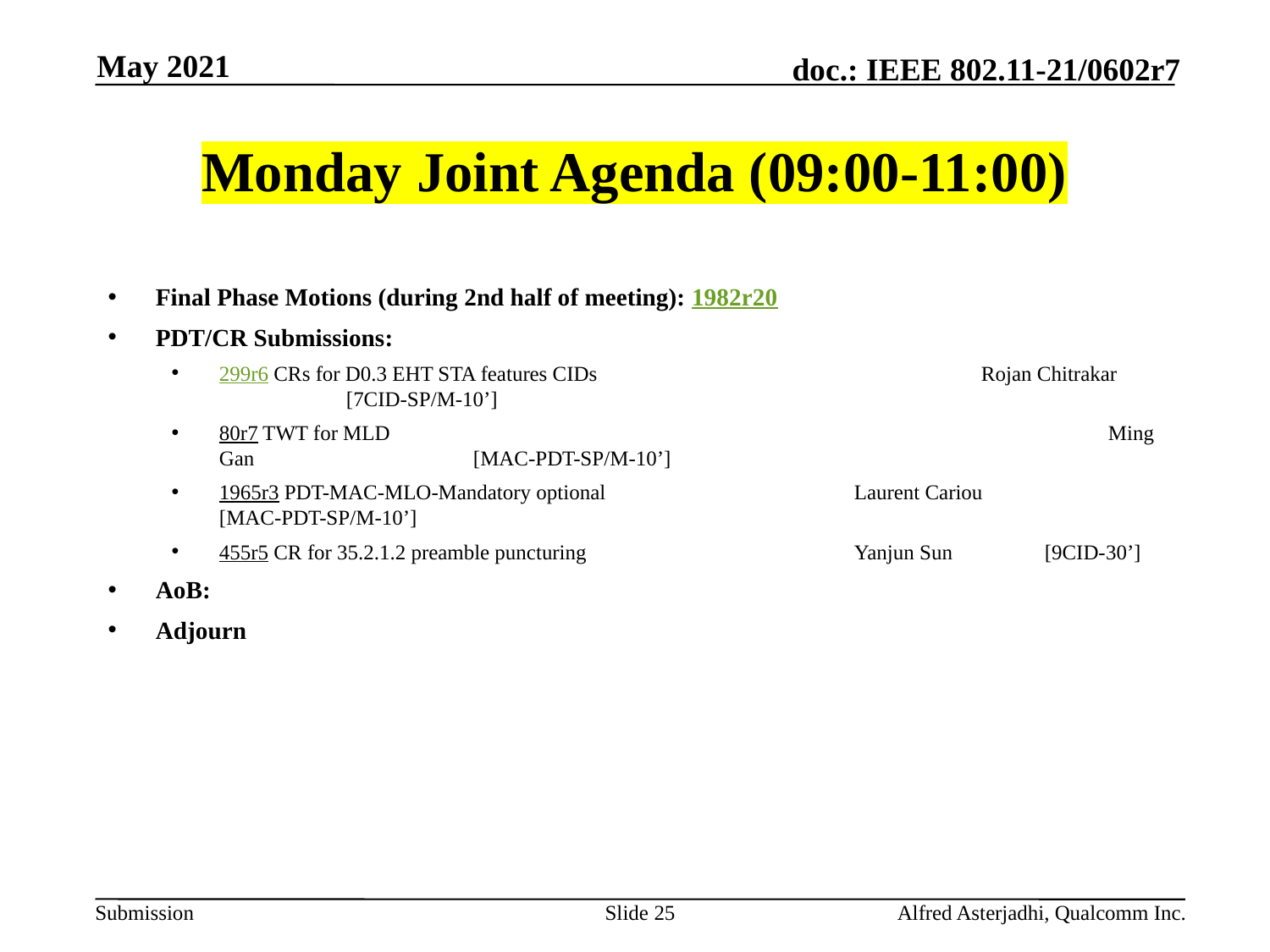

May 2021
# Monday Joint Agenda (09:00-11:00)
Final Phase Motions (during 2nd half of meeting): 1982r20
PDT/CR Submissions:
299r6 CRs for D0.3 EHT STA features CIDs 			Rojan Chitrakar	[7CID-SP/M-10’]
80r7 TWT for MLD 						Ming Gan		[MAC-PDT-SP/M-10’]
1965r3 PDT-MAC-MLO-Mandatory optional		Laurent Cariou	[MAC-PDT-SP/M-10’]
455r5 CR for 35.2.1.2 preamble puncturing			Yanjun Sun	            [9CID-30’]
AoB:
Adjourn

Slide 25
Alfred Asterjadhi, Qualcomm Inc.